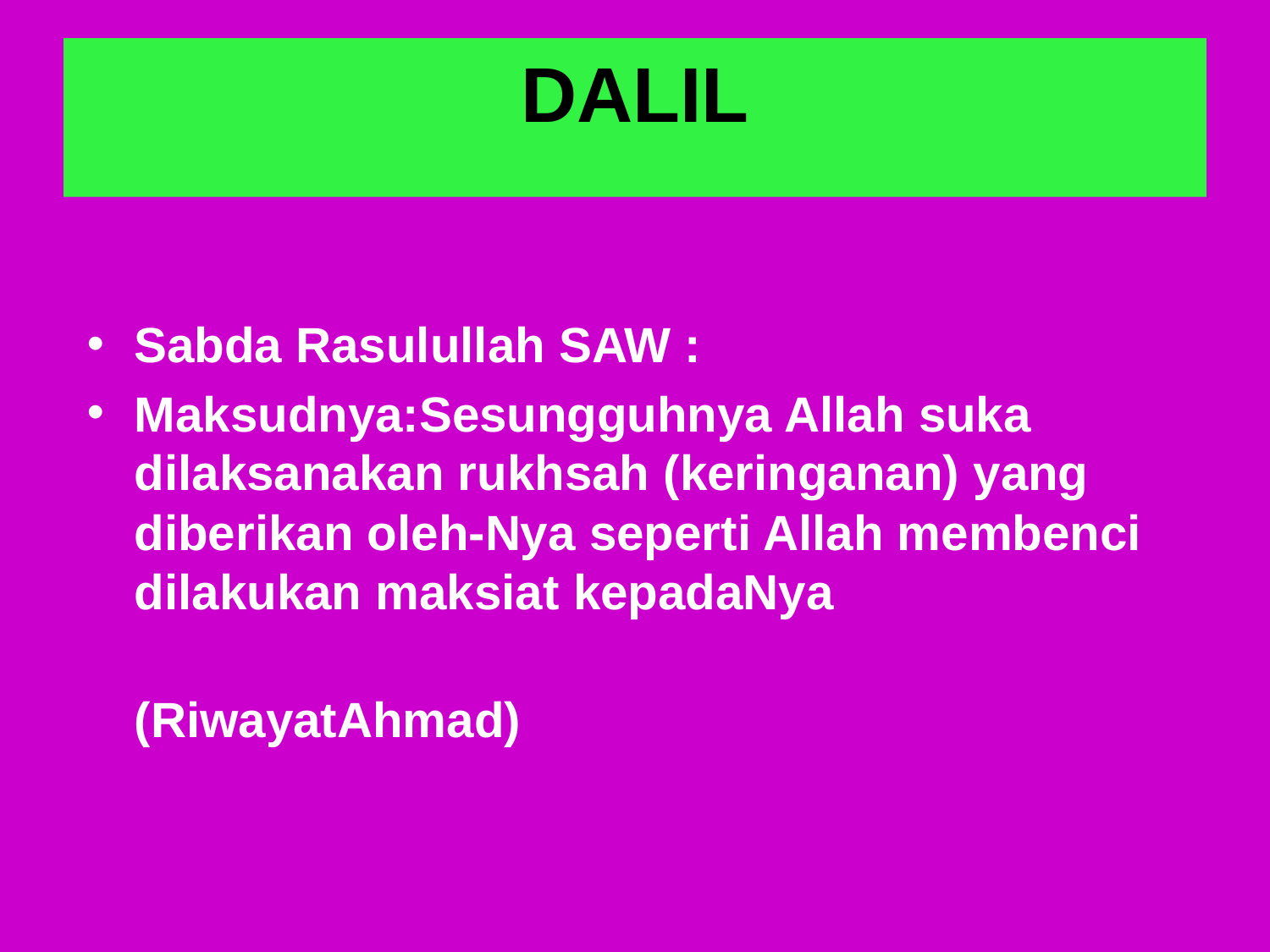

# DALIL
Sabda Rasulullah SAW :
Maksudnya:Sesungguhnya Allah suka dilaksanakan rukhsah (keringanan) yang diberikan oleh-Nya seperti Allah membenci dilakukan maksiat kepadaNya
							       (RiwayatAhmad)